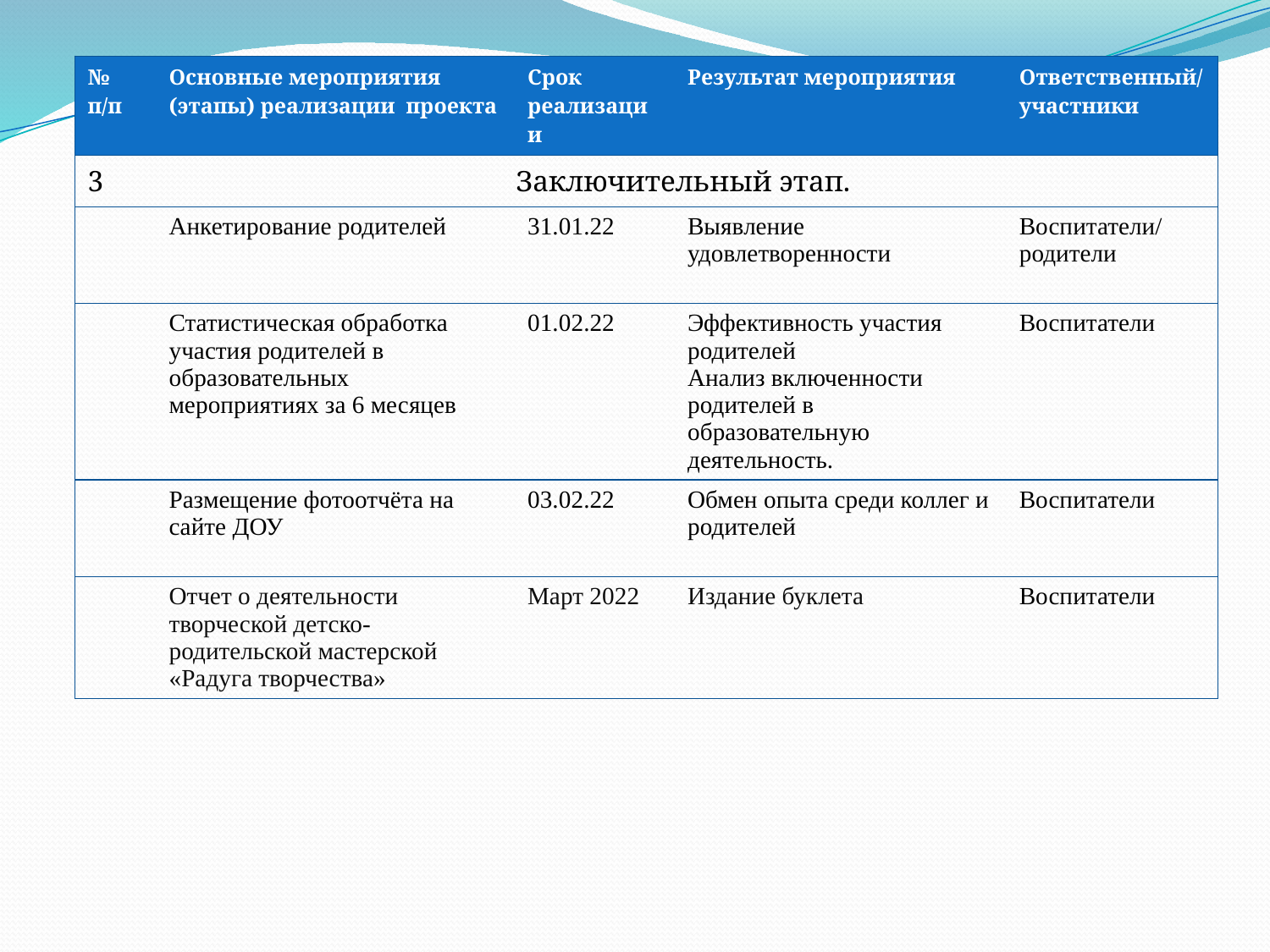

| № п/п | Основные мероприятия (этапы) реализации проекта | Срок реализации | Результат мероприятия | Ответственный/участники |
| --- | --- | --- | --- | --- |
| 3 | Заключительный этап. |  |  |  |
|  | Анкетирование родителей | 31.01.22 | Выявление удовлетворенности | Воспитатели/ родители |
|  | Статистическая обработка участия родителей в образовательных мероприятиях за 6 месяцев | 01.02.22 | Эффективность участия родителей Анализ включенности родителей в образовательную деятельность. | Воспитатели |
|  | Размещение фотоотчёта на сайте ДОУ | 03.02.22 | Обмен опыта среди коллег и родителей | Воспитатели |
|  | Отчет о деятельности творческой детско-родительской мастерской «Радуга творчества» | Март 2022 | Издание буклета | Воспитатели |